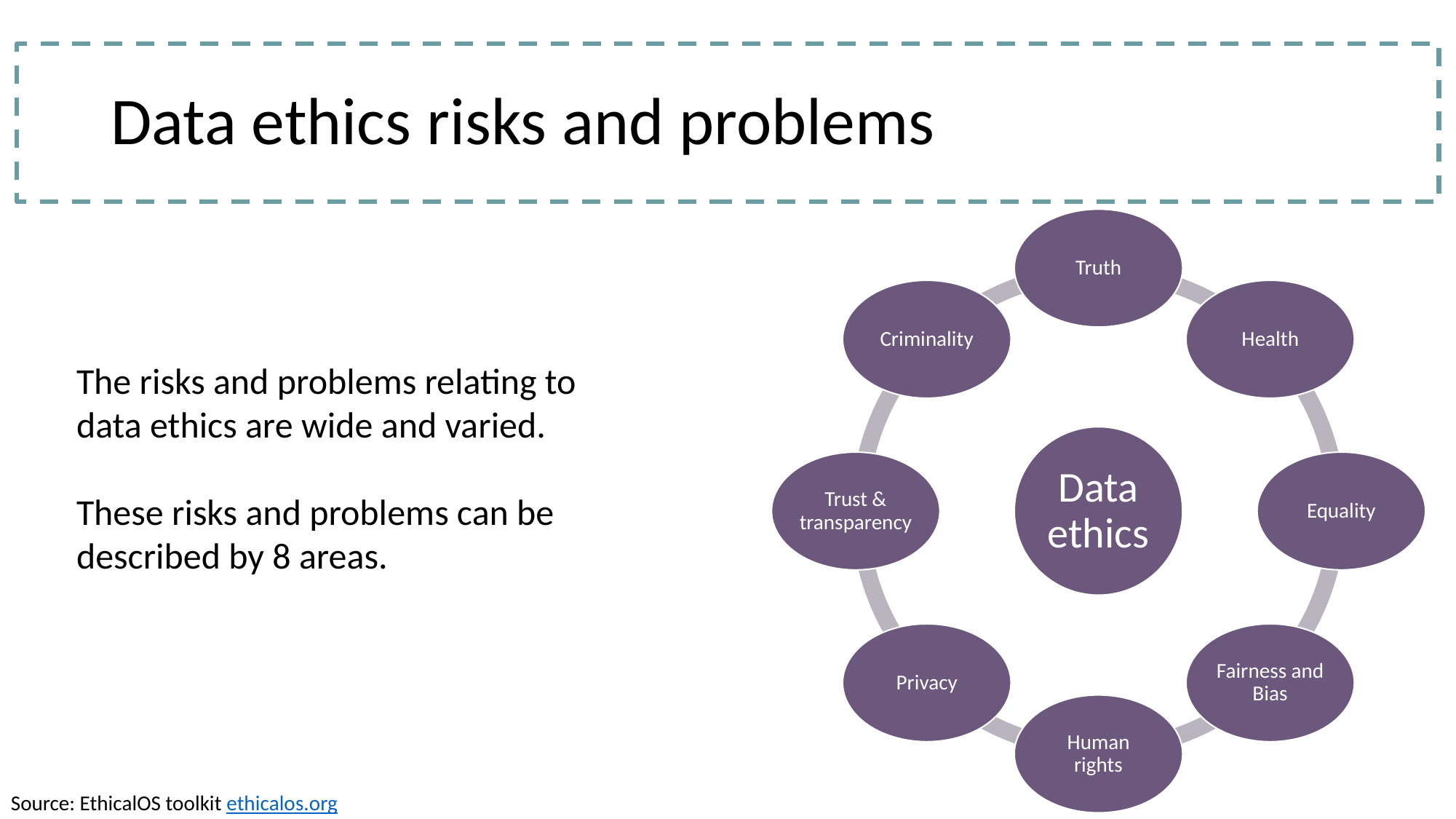

# Data ethics risks and problems
Data ethics
Truth
Health
Equality
Fairness and Bias
Human rights
Privacy
Trust & transparency
Criminality
The risks and problems relating to data ethics are wide and varied.

These risks and problems can be described by 8 areas.

Source: EthicalOS toolkit ethicalos.org